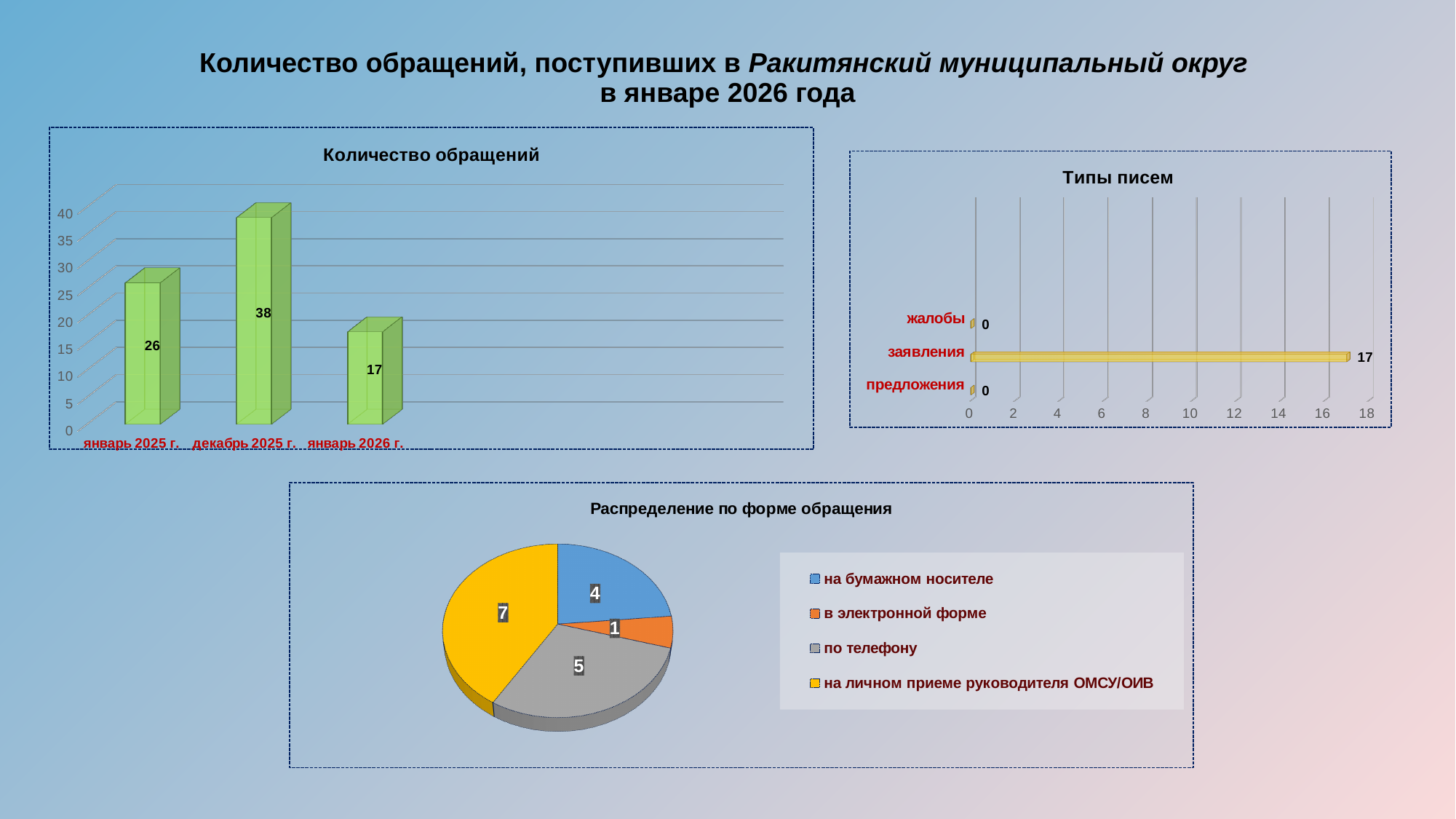

# Количество обращений, поступивших в Ракитянский муниципальный округ
в январе 2026 года

[unsupported chart]

[unsupported chart]

[unsupported chart]